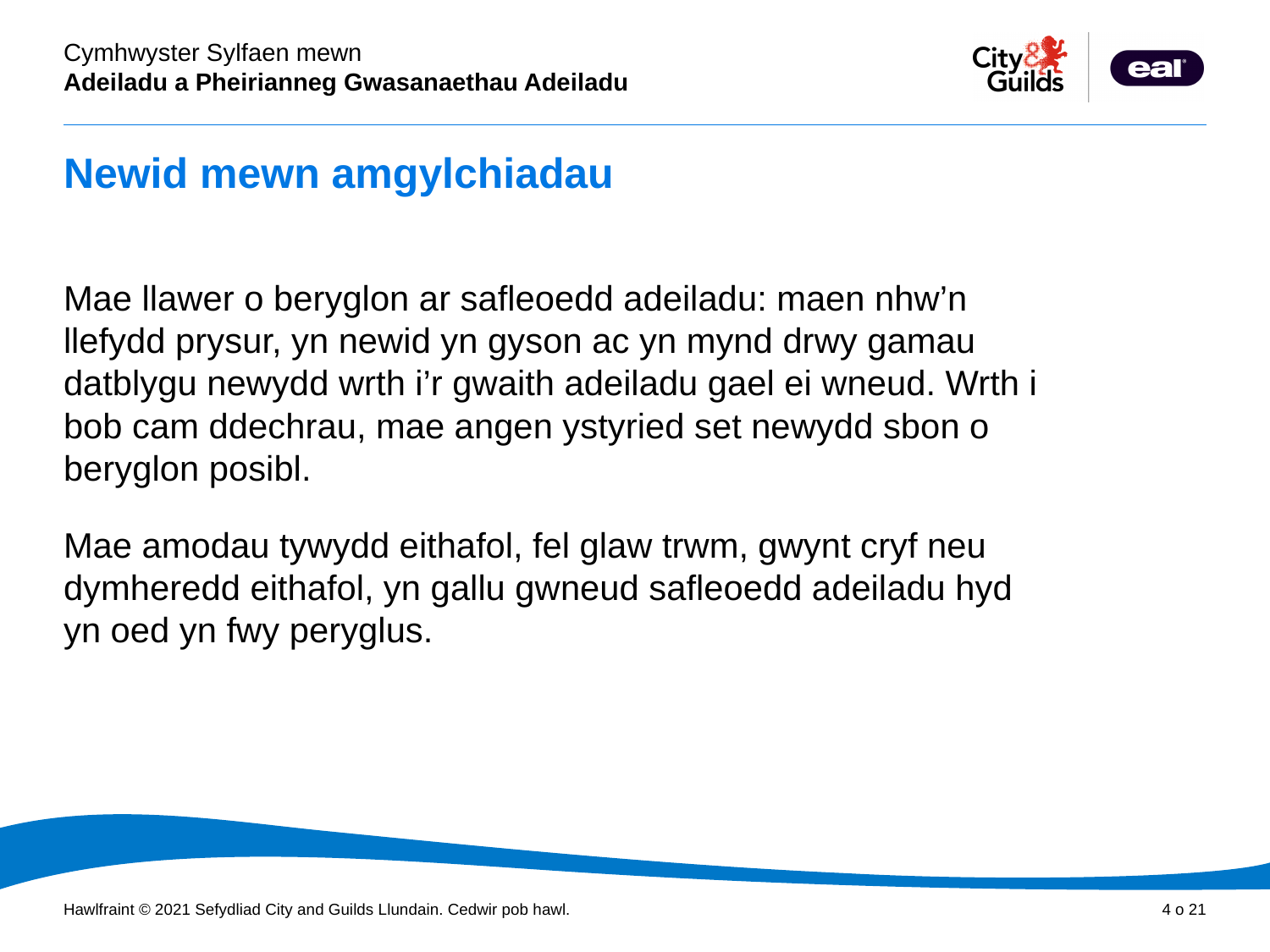

# Newid mewn amgylchiadau
Mae llawer o beryglon ar safleoedd adeiladu: maen nhw’n llefydd prysur, yn newid yn gyson ac yn mynd drwy gamau datblygu newydd wrth i’r gwaith adeiladu gael ei wneud. Wrth i bob cam ddechrau, mae angen ystyried set newydd sbon o beryglon posibl.
Mae amodau tywydd eithafol, fel glaw trwm, gwynt cryf neu dymheredd eithafol, yn gallu gwneud safleoedd adeiladu hyd yn oed yn fwy peryglus.